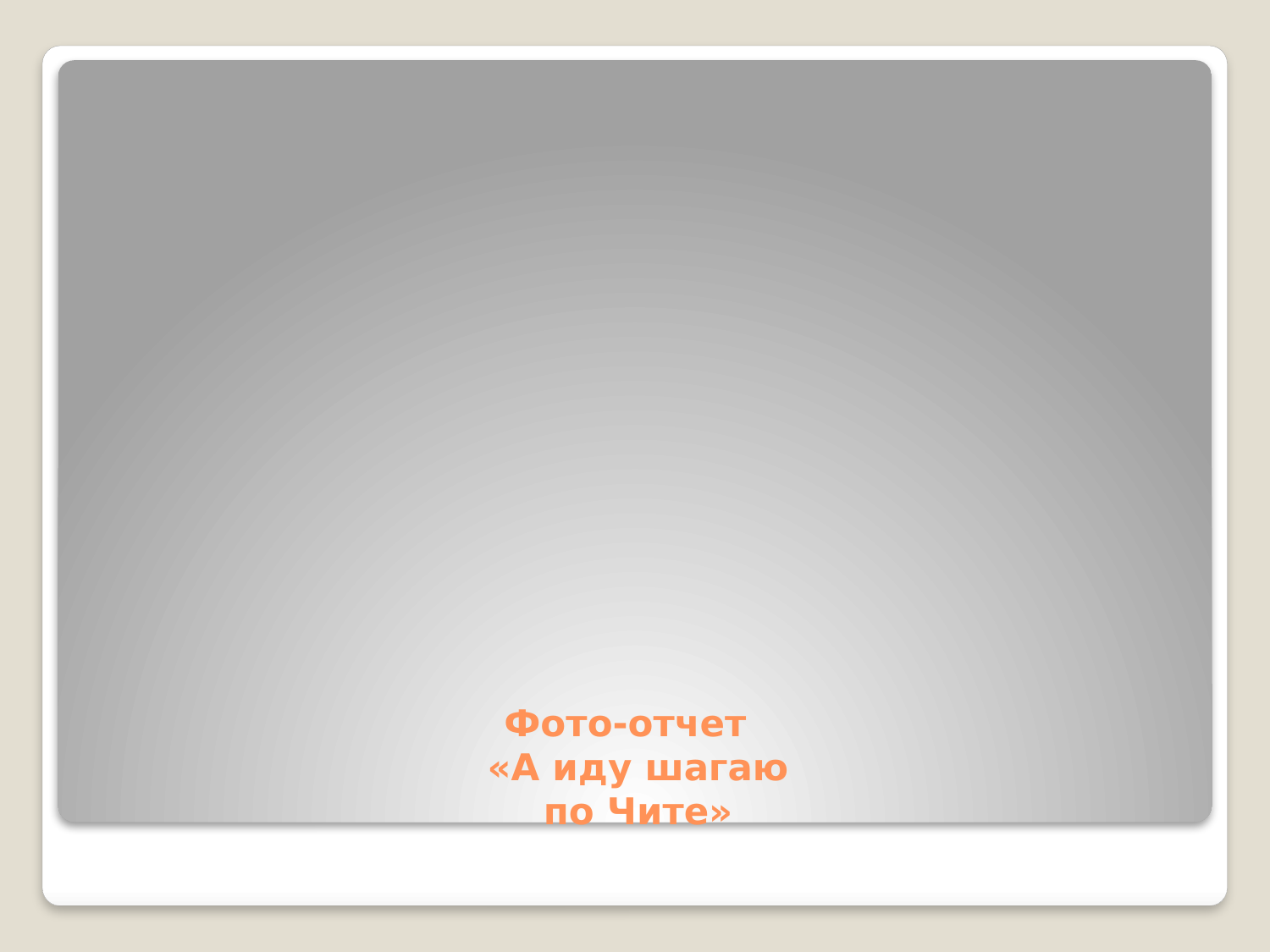

# Фото-отчет «А иду шагаю по Чите»